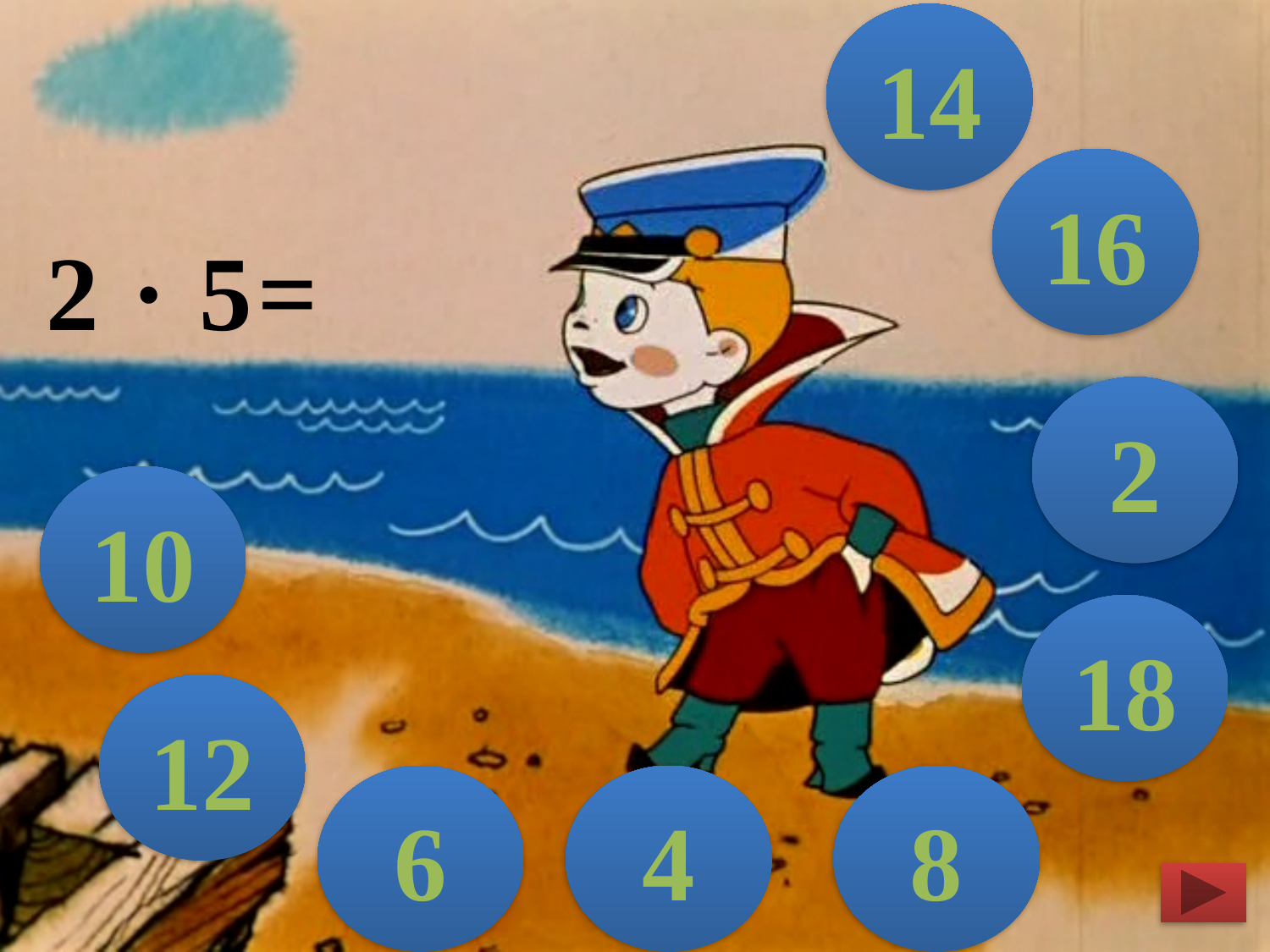

14
16
2 ∙ 5=
2
10
18
12
6
4
8